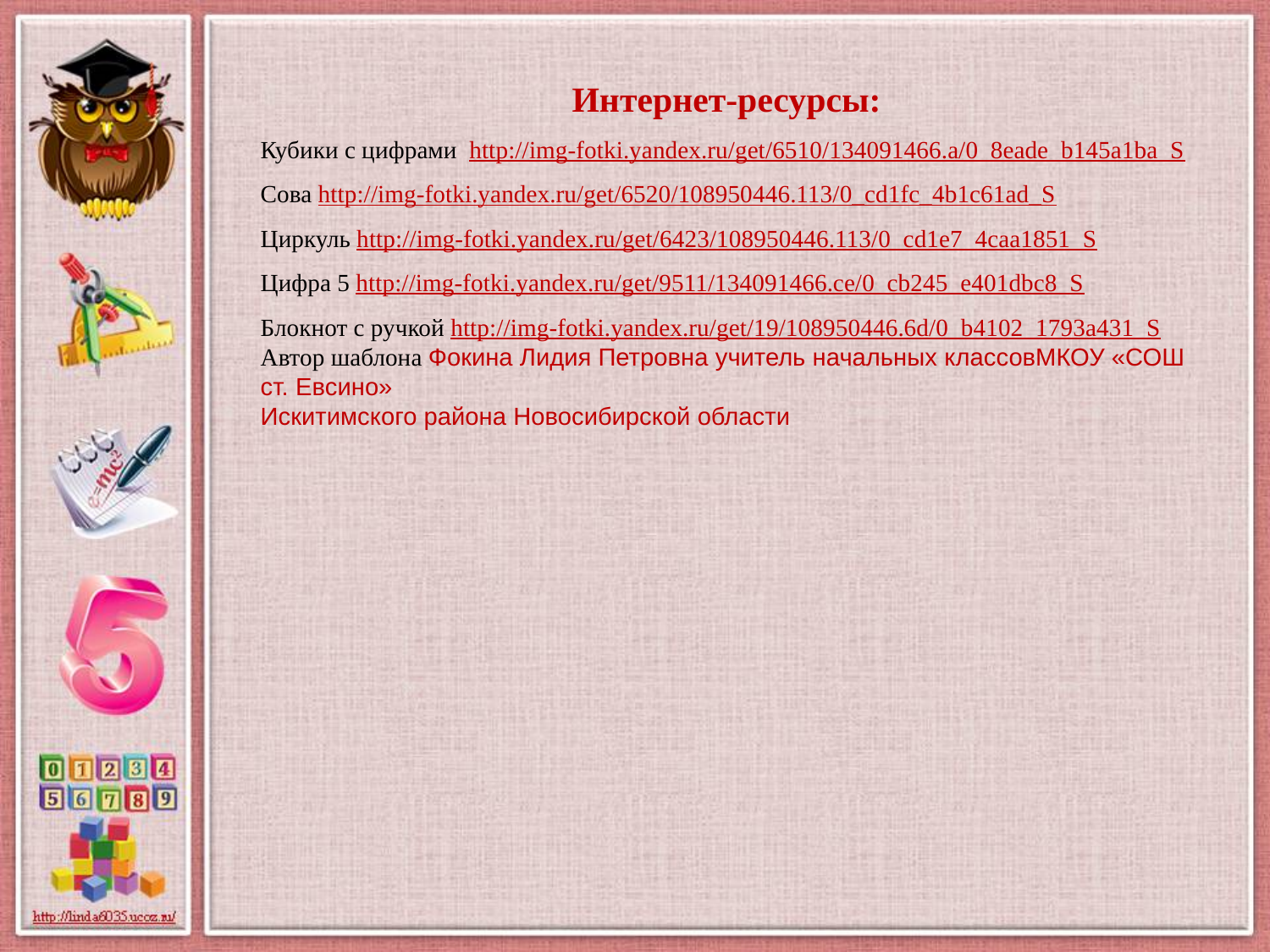

Интернет-ресурсы:
Кубики с цифрами  http://img-fotki.yandex.ru/get/6510/134091466.a/0_8eade_b145a1ba_S
Сова http://img-fotki.yandex.ru/get/6520/108950446.113/0_cd1fc_4b1c61ad_S
Циркуль http://img-fotki.yandex.ru/get/6423/108950446.113/0_cd1e7_4caa1851_S
Цифра 5 http://img-fotki.yandex.ru/get/9511/134091466.ce/0_cb245_e401dbc8_S
Блокнот с ручкой http://img-fotki.yandex.ru/get/19/108950446.6d/0_b4102_1793a431_S
Автор шаблона Фокина Лидия Петровна учитель начальных классовМКОУ «СОШ ст. Евсино»
Искитимского района Новосибирской области